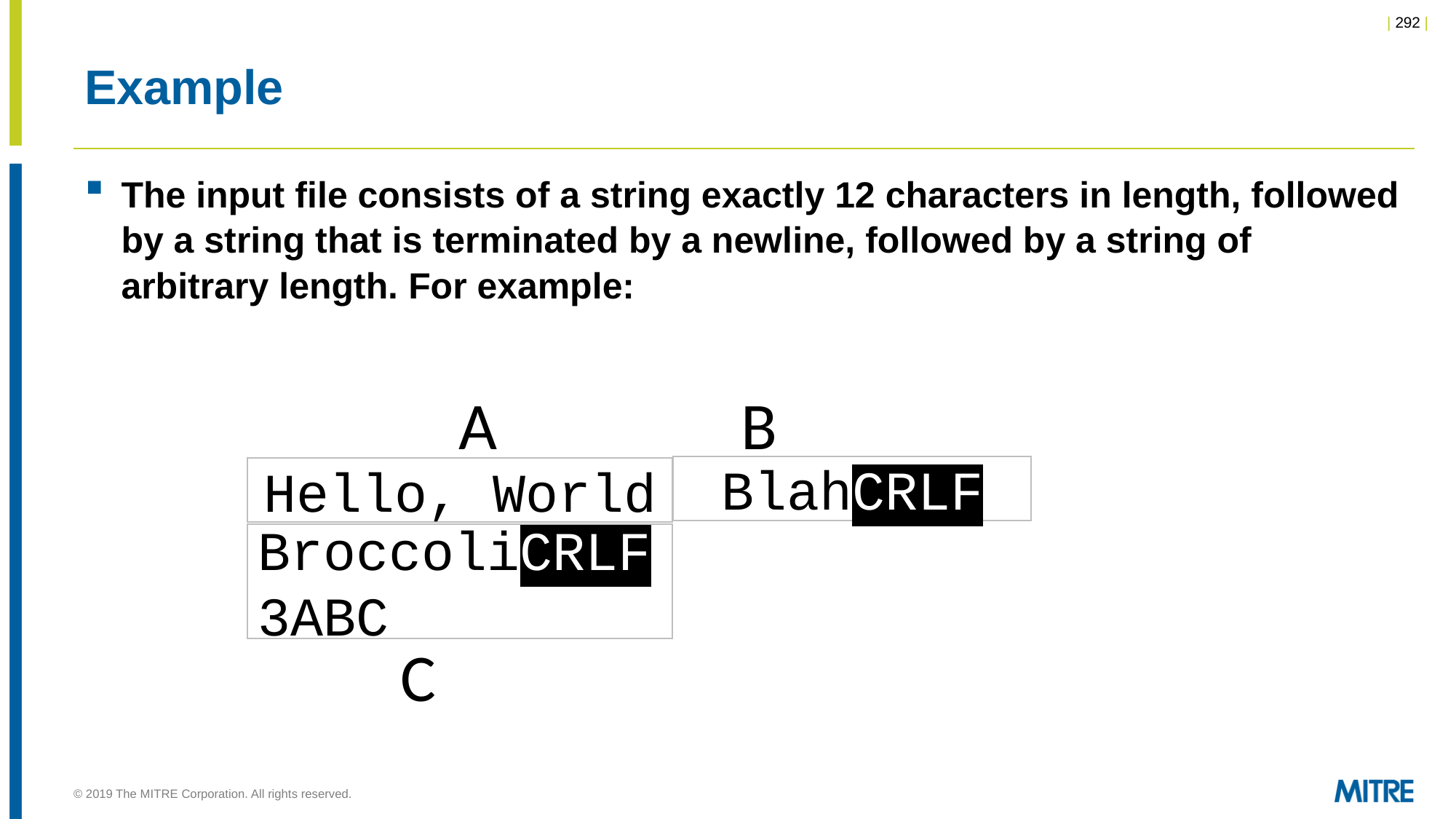

# Example
The input file consists of a string exactly 12 characters in length, followed by a string that is terminated by a newline, followed by a string of arbitrary length. For example:

B
A
BlahCRLF
Hello, World
BroccoliCRLF
3ABC
C
© 2019 The MITRE Corporation. All rights reserved.